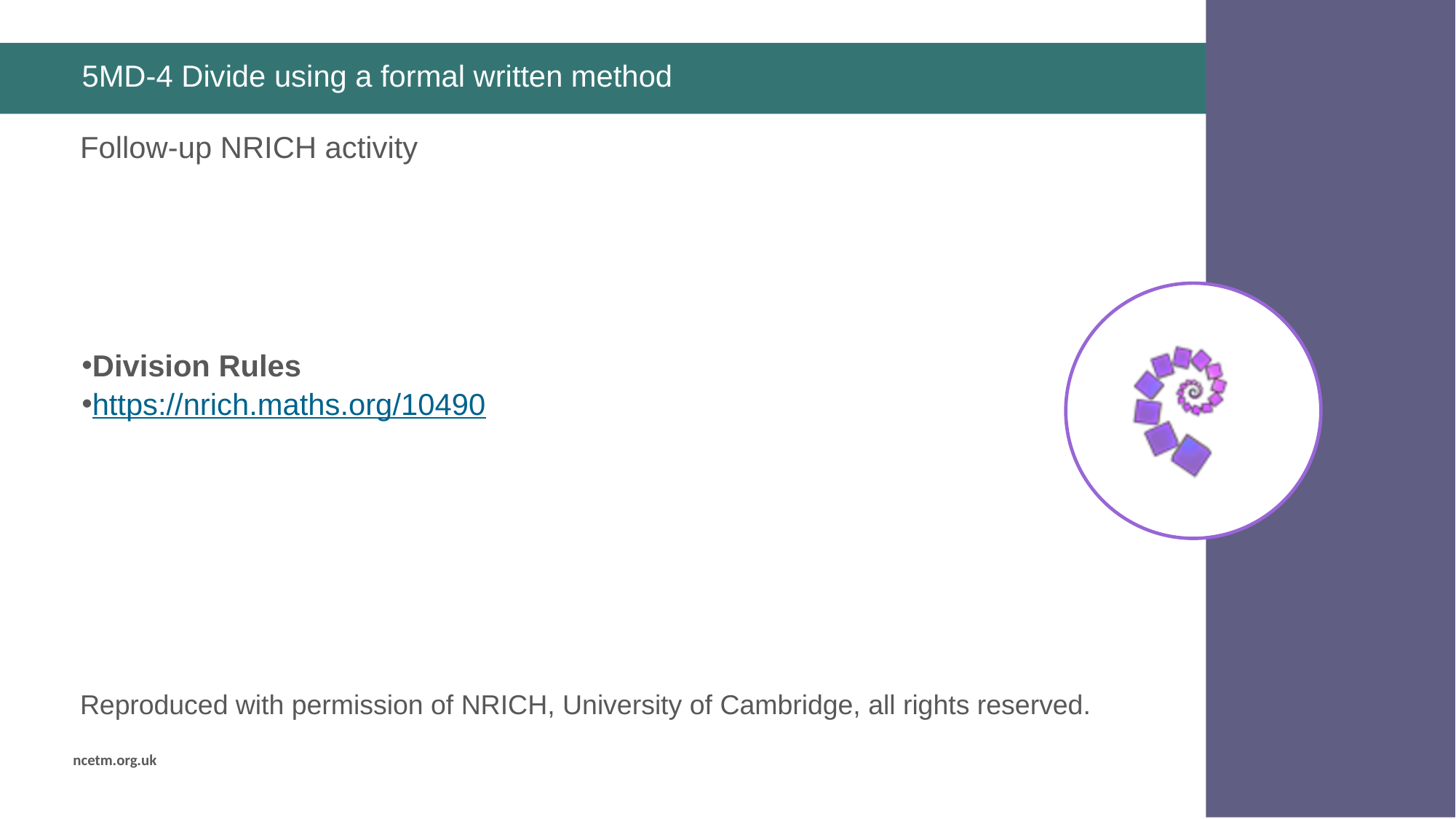

# 5MD-4 Divide using a formal written method

Division Rules
https://nrich.maths.org/10490